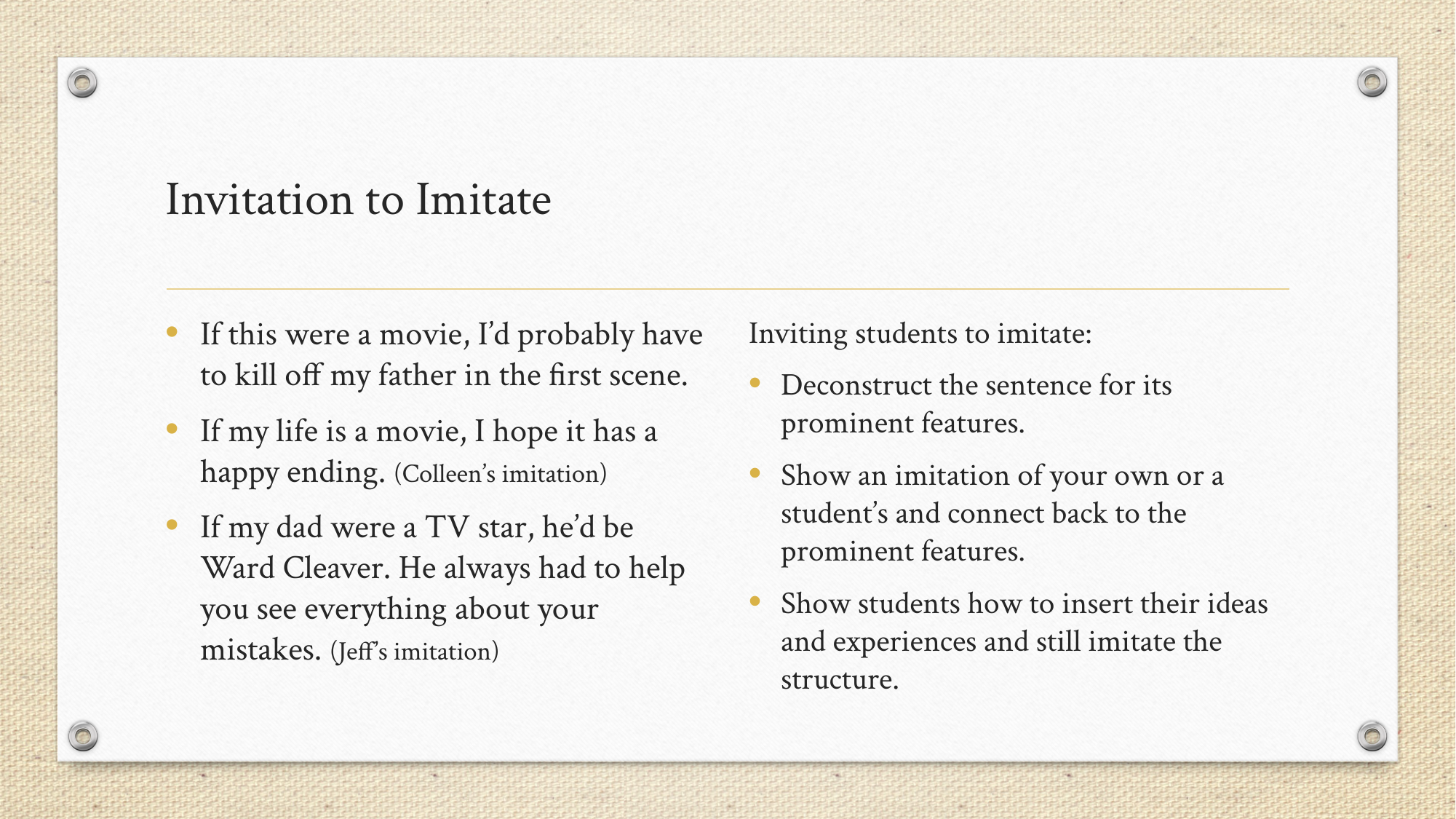

# Invitation to Imitate
If this were a movie, I’d probably have to kill off my father in the first scene.
If my life is a movie, I hope it has a happy ending. (Colleen’s imitation)
If my dad were a TV star, he’d be Ward Cleaver. He always had to help you see everything about your mistakes. (Jeff’s imitation)
Inviting students to imitate:
Deconstruct the sentence for its prominent features.
Show an imitation of your own or a student’s and connect back to the prominent features.
Show students how to insert their ideas and experiences and still imitate the structure.